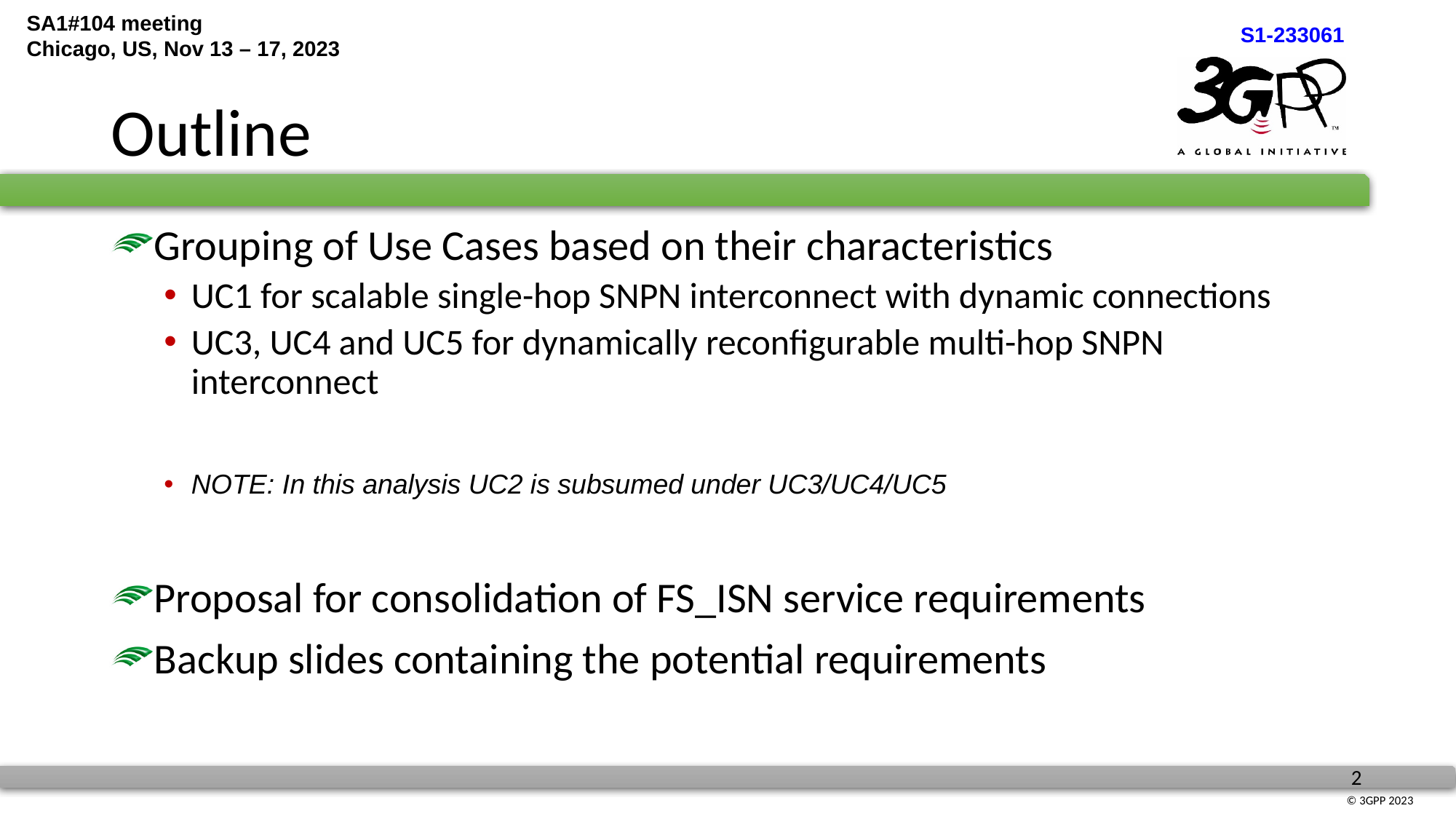

# Outline
Grouping of Use Cases based on their characteristics
UC1 for scalable single-hop SNPN interconnect with dynamic connections
UC3, UC4 and UC5 for dynamically reconfigurable multi-hop SNPN interconnect

NOTE: In this analysis UC2 is subsumed under UC3/UC4/UC5

Proposal for consolidation of FS_ISN service requirements
Backup slides containing the potential requirements